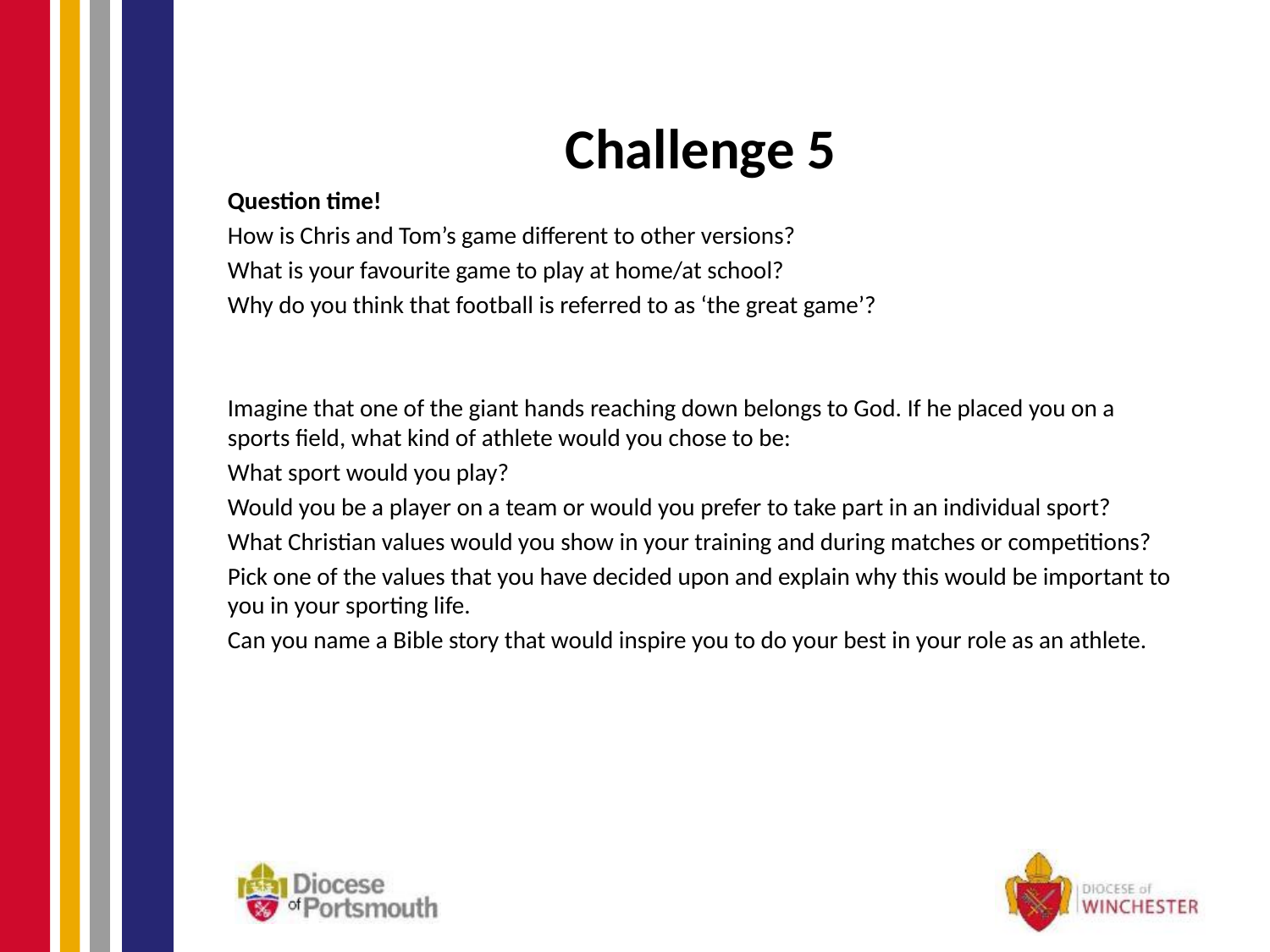

Challenge 5
Question time!
How is Chris and Tom’s game different to other versions?
What is your favourite game to play at home/at school?
Why do you think that football is referred to as ‘the great game’?

Imagine that one of the giant hands reaching down belongs to God. If he placed you on a sports field, what kind of athlete would you chose to be:
What sport would you play?
Would you be a player on a team or would you prefer to take part in an individual sport?
What Christian values would you show in your training and during matches or competitions?
Pick one of the values that you have decided upon and explain why this would be important to you in your sporting life.
Can you name a Bible story that would inspire you to do your best in your role as an athlete.